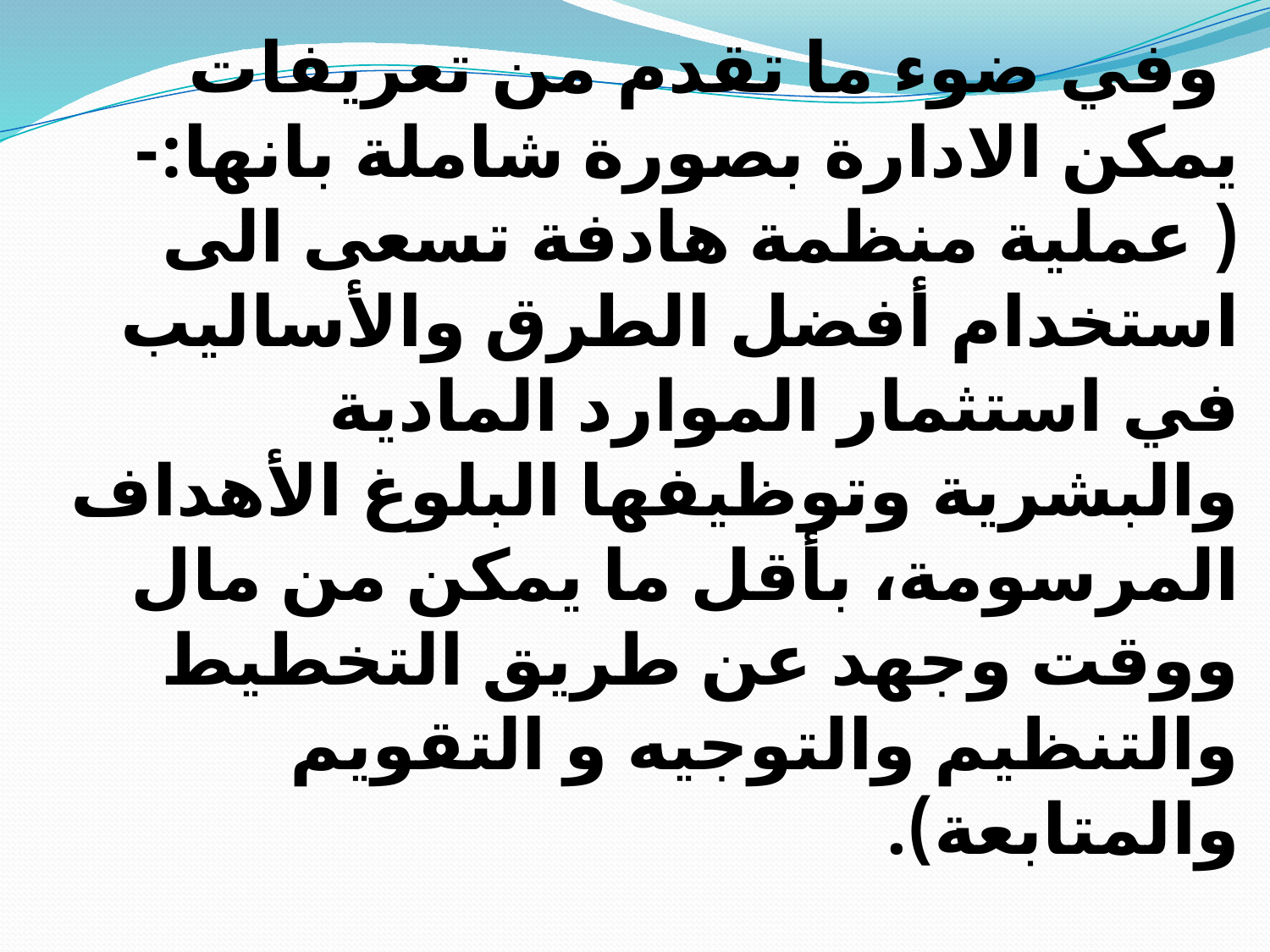

وفي ضوء ما تقدم من تعريفات يمكن الادارة بصورة شاملة بانها:- ( عملية منظمة هادفة تسعى الى استخدام أفضل الطرق والأساليب في استثمار الموارد المادية والبشرية وتوظيفها البلوغ الأهداف المرسومة، بأقل ما يمكن من مال ووقت وجهد عن طريق التخطيط والتنظيم والتوجيه و التقويم والمتابعة).